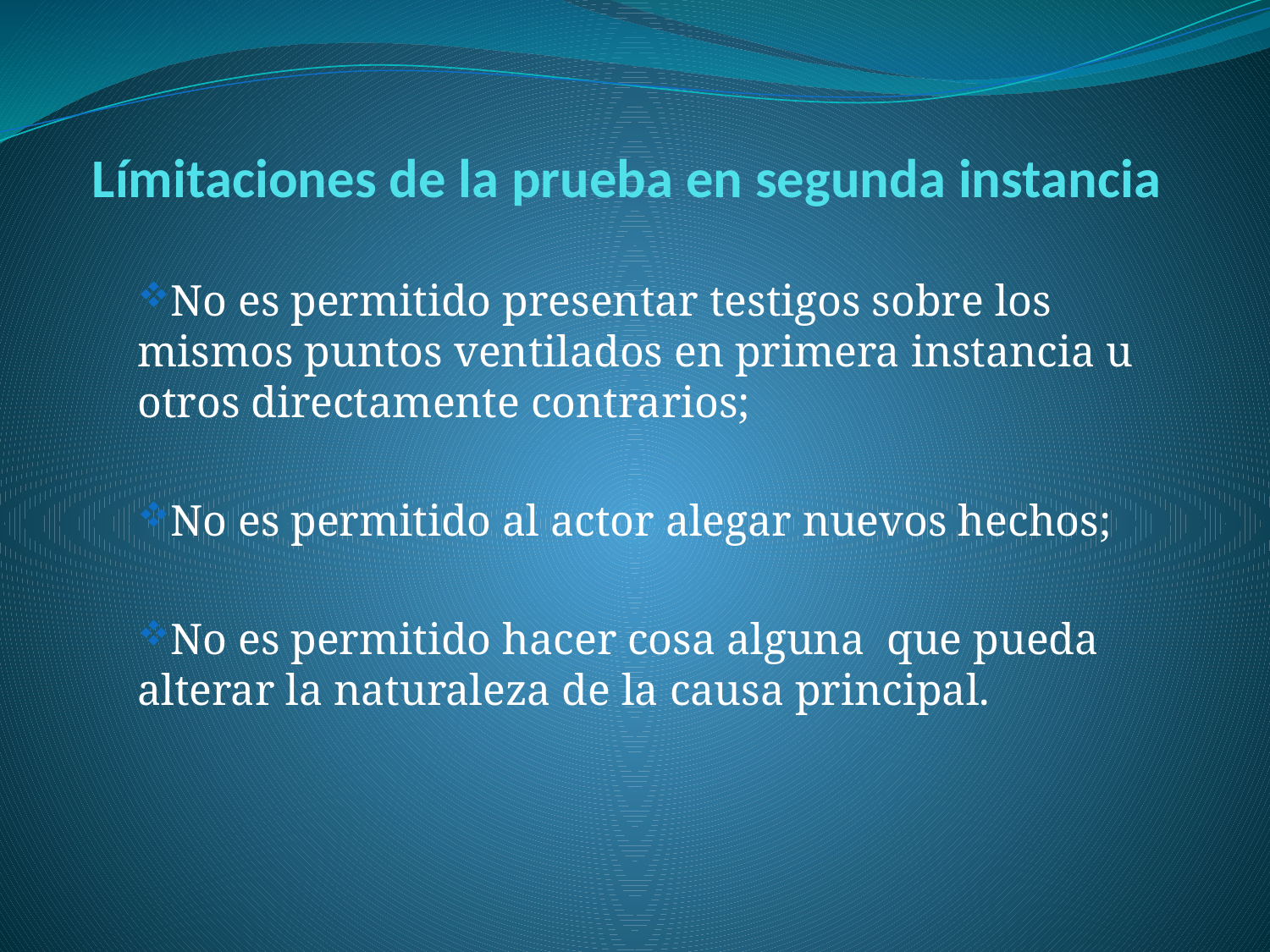

# Límitaciones de la prueba en segunda instancia
No es permitido presentar testigos sobre los mismos puntos ventilados en primera instancia u otros directamente contrarios;

No es permitido al actor alegar nuevos hechos;

No es permitido hacer cosa alguna  que pueda alterar la naturaleza de la causa principal.